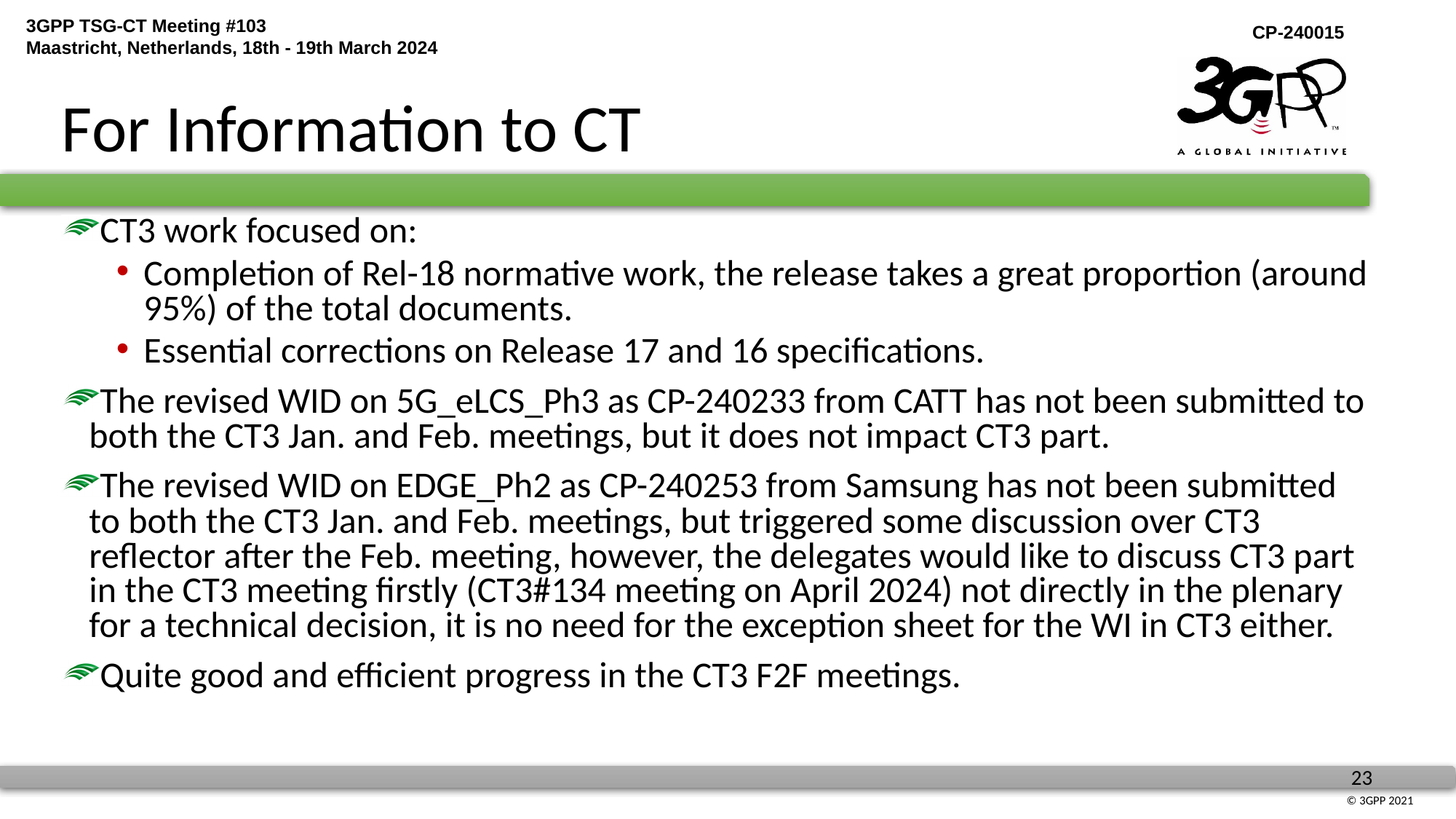

# For Information to CT
CT3 work focused on:
Completion of Rel-18 normative work, the release takes a great proportion (around 95%) of the total documents.
Essential corrections on Release 17 and 16 specifications.
The revised WID on 5G_eLCS_Ph3 as CP-240233 from CATT has not been submitted to both the CT3 Jan. and Feb. meetings, but it does not impact CT3 part.
The revised WID on EDGE_Ph2 as CP-240253 from Samsung has not been submitted to both the CT3 Jan. and Feb. meetings, but triggered some discussion over CT3 reflector after the Feb. meeting, however, the delegates would like to discuss CT3 part in the CT3 meeting firstly (CT3#134 meeting on April 2024) not directly in the plenary for a technical decision, it is no need for the exception sheet for the WI in CT3 either.
Quite good and efficient progress in the CT3 F2F meetings.